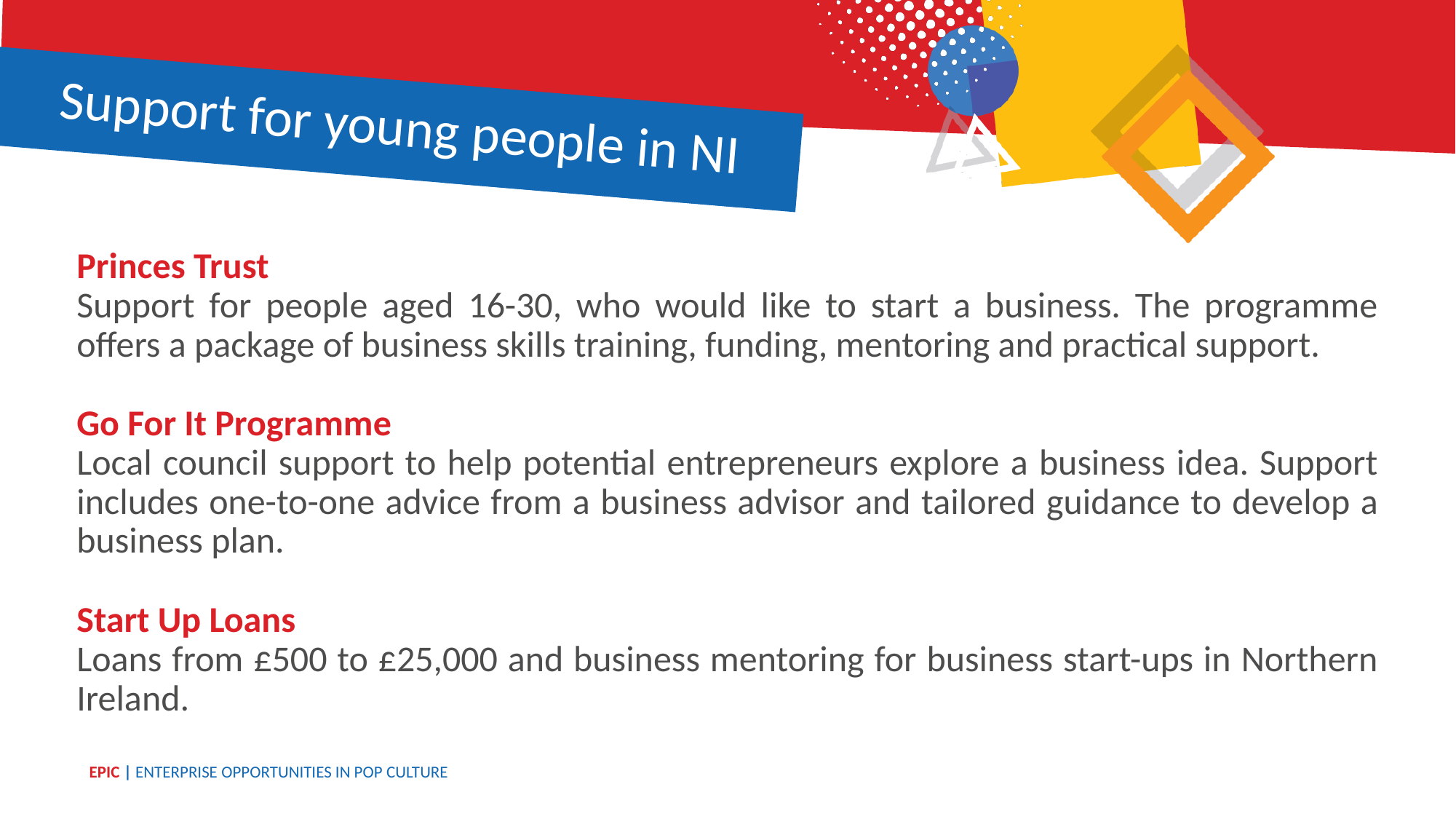

Support for young people in NI
Princes Trust
Support for people aged 16-30, who would like to start a business. The programme offers a package of business skills training, funding, mentoring and practical support.

Go For It Programme
Local council support to help potential entrepreneurs explore a business idea. Support includes one-to-one advice from a business advisor and tailored guidance to develop a business plan.

Start Up Loans
Loans from £500 to £25,000 and business mentoring for business start-ups in Northern Ireland.